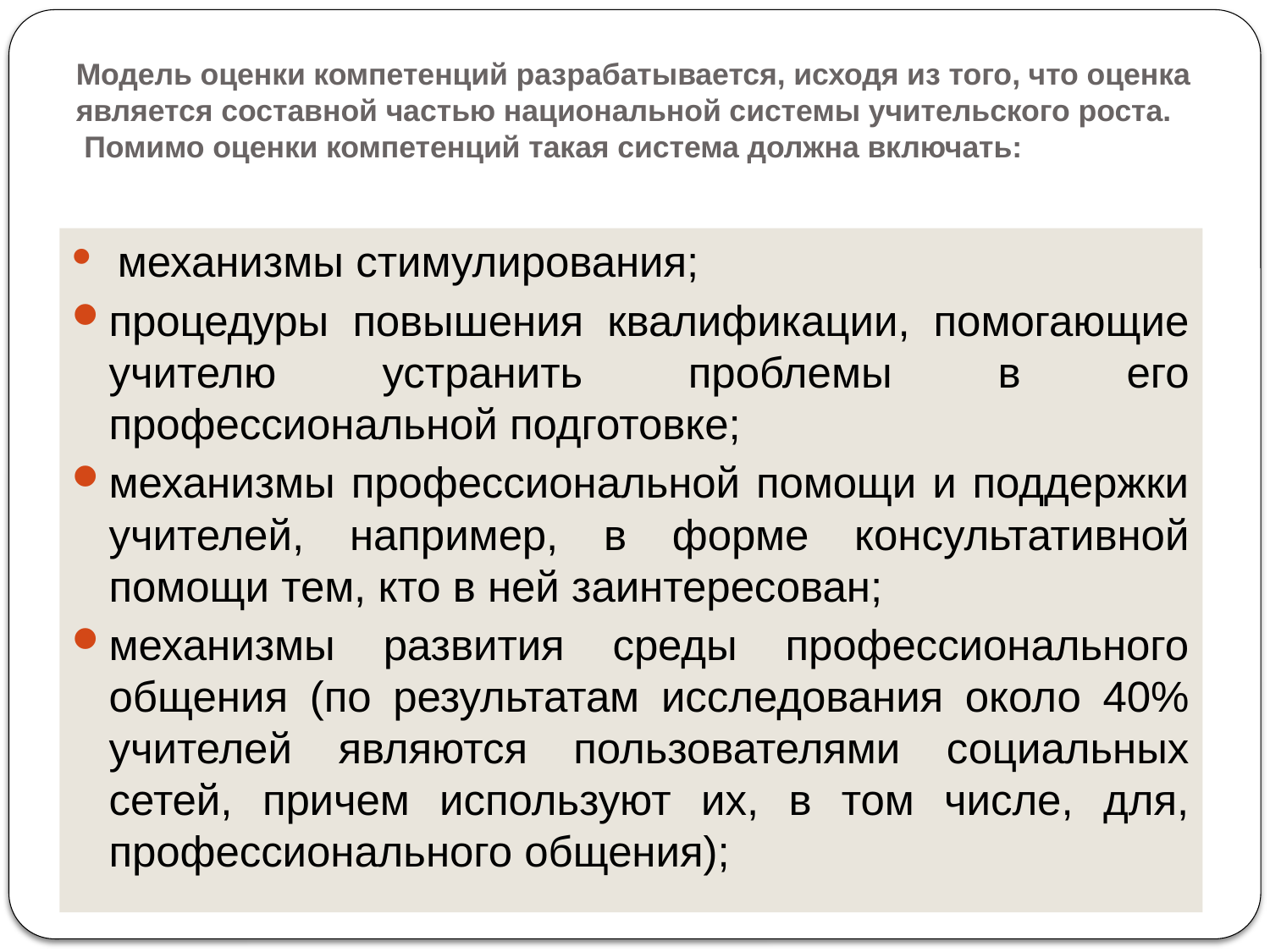

# Модель оценки компетенций разрабатывается, исходя из того, что оценка является составной частью национальной системы учительского роста. Помимо оценки компетенций такая система должна включать:
 механизмы стимулирования;
процедуры повышения квалификации, помогающие учителю устранить проблемы в его профессиональной подготовке;
механизмы профессиональной помощи и поддержки учителей, например, в форме консультативной помощи тем, кто в ней заинтересован;
механизмы развития среды профессионального общения (по результатам исследования около 40% учителей являются пользователями социальных сетей, причем используют их, в том числе, для, профессионального общения);